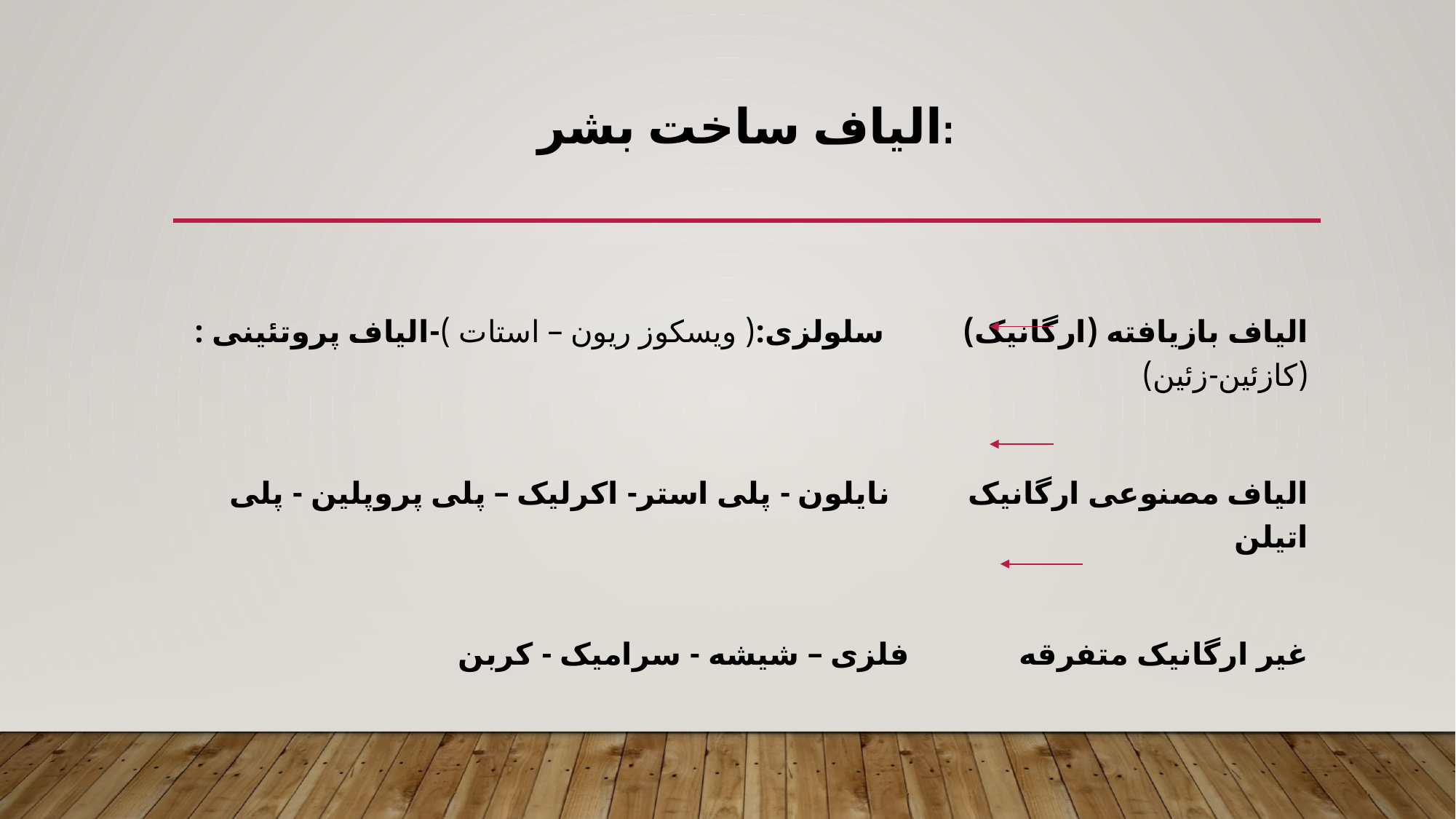

# الیاف ساخت بشر:

الیاف بازیافته (ارگانیک)          سلولزی:( ویسکوز ریون – استات )-الیاف پروتئینی :(کازئین-زئین)

الیاف مصنوعی ارگانیک          نایلون - پلی استر- اکرلیک – پلی پروپلین - پلی اتیلن

غیر ارگانیک متفرقه              فلزی – شیشه - سرامیک - کربن